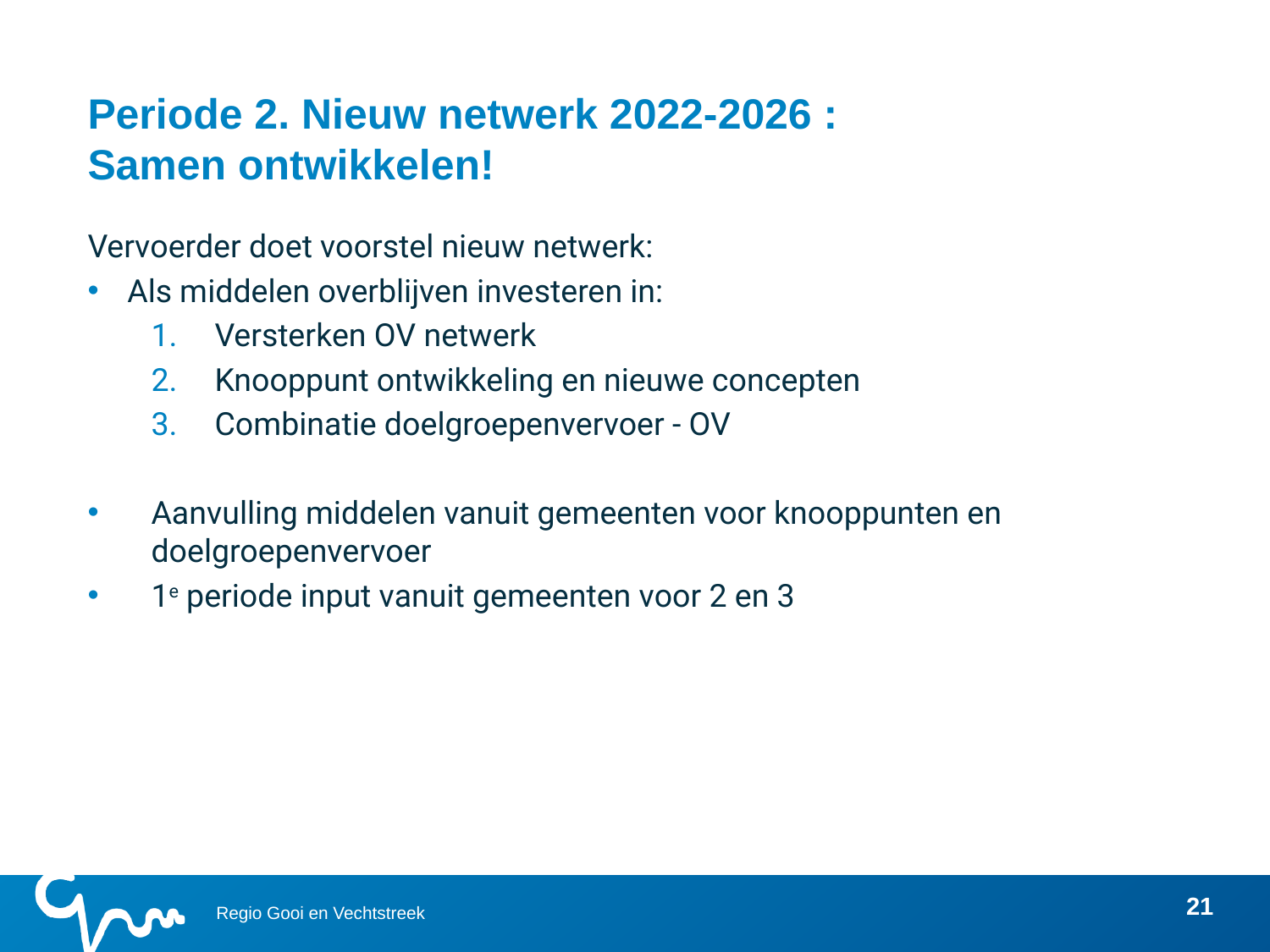

# Periode 2. Nieuw netwerk 2022-2026 : Samen ontwikkelen!
Vervoerder doet voorstel nieuw netwerk:
Als middelen overblijven investeren in:
Versterken OV netwerk
Knooppunt ontwikkeling en nieuwe concepten
Combinatie doelgroepenvervoer - OV

Aanvulling middelen vanuit gemeenten voor knooppunten en doelgroepenvervoer
1e periode input vanuit gemeenten voor 2 en 3